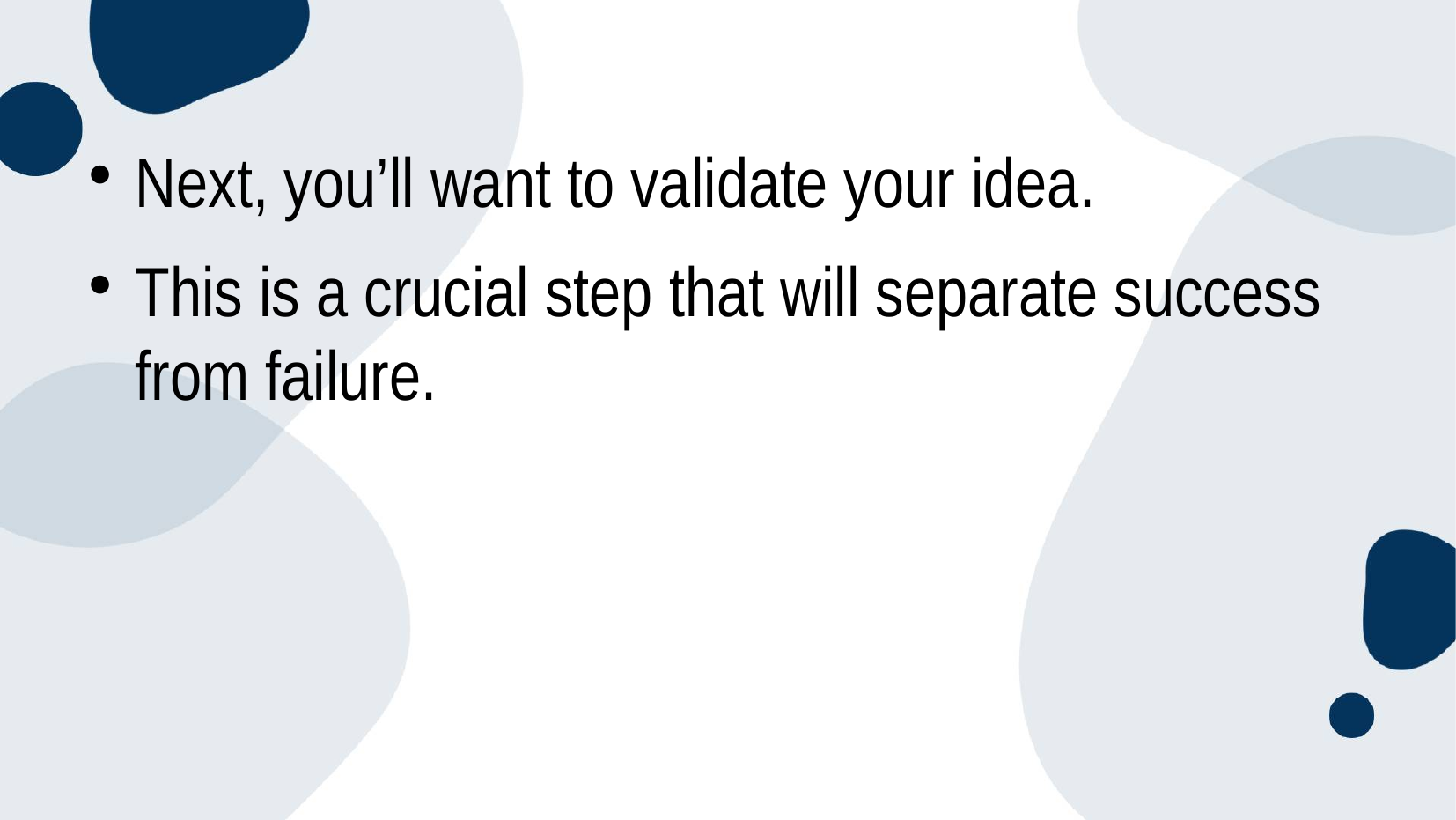

# Next, you’ll want to validate your idea.
This is a crucial step that will separate success from failure.